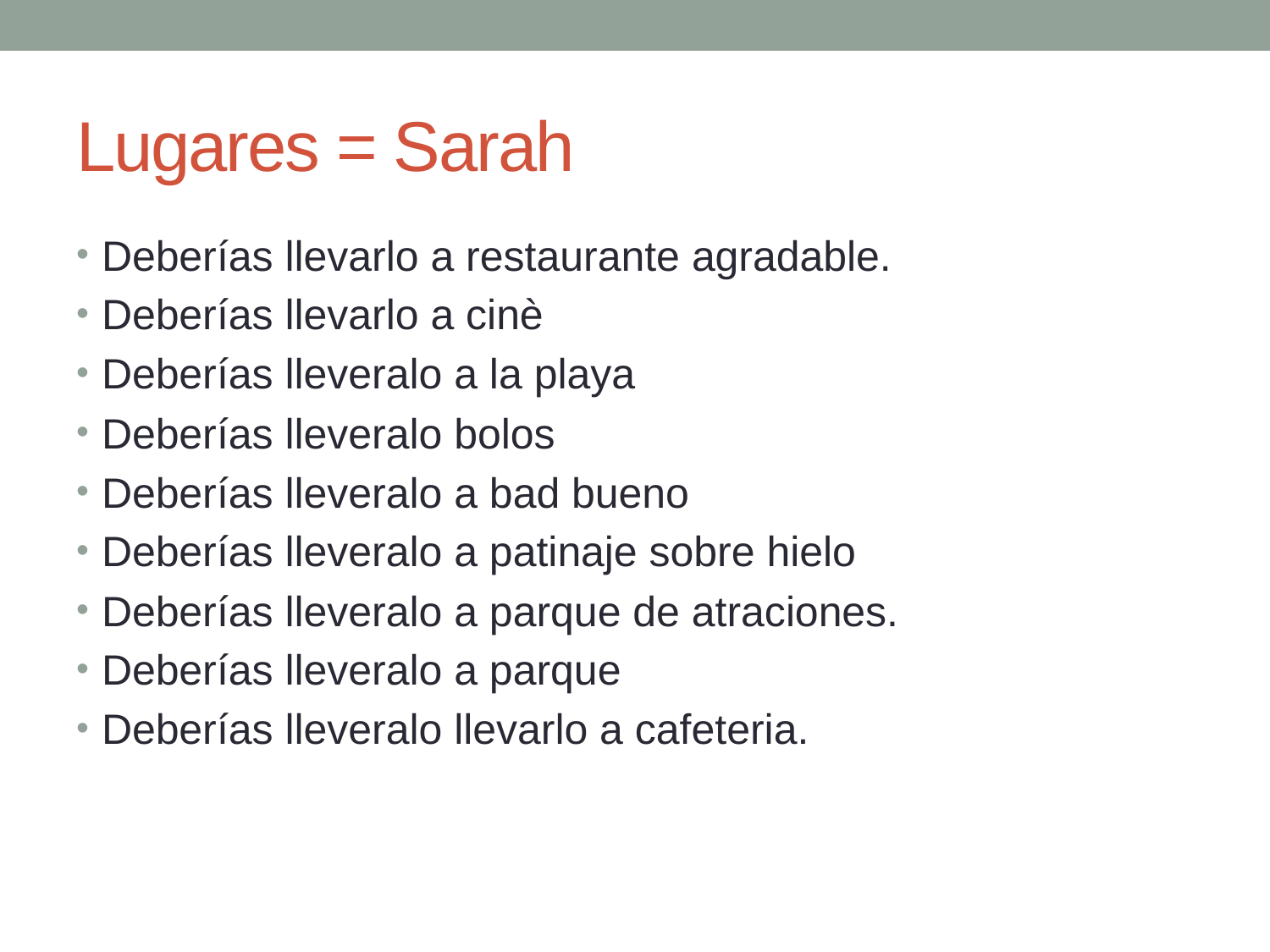

# Lugares = Sarah
Deberías llevarlo a restaurante agradable.
Deberías llevarlo a cinè
Deberías lleveralo a la playa
Deberías lleveralo bolos
Deberías lleveralo a bad bueno
Deberías lleveralo a patinaje sobre hielo
Deberías lleveralo a parque de atraciones.
Deberías lleveralo a parque
Deberías lleveralo llevarlo a cafeteria.